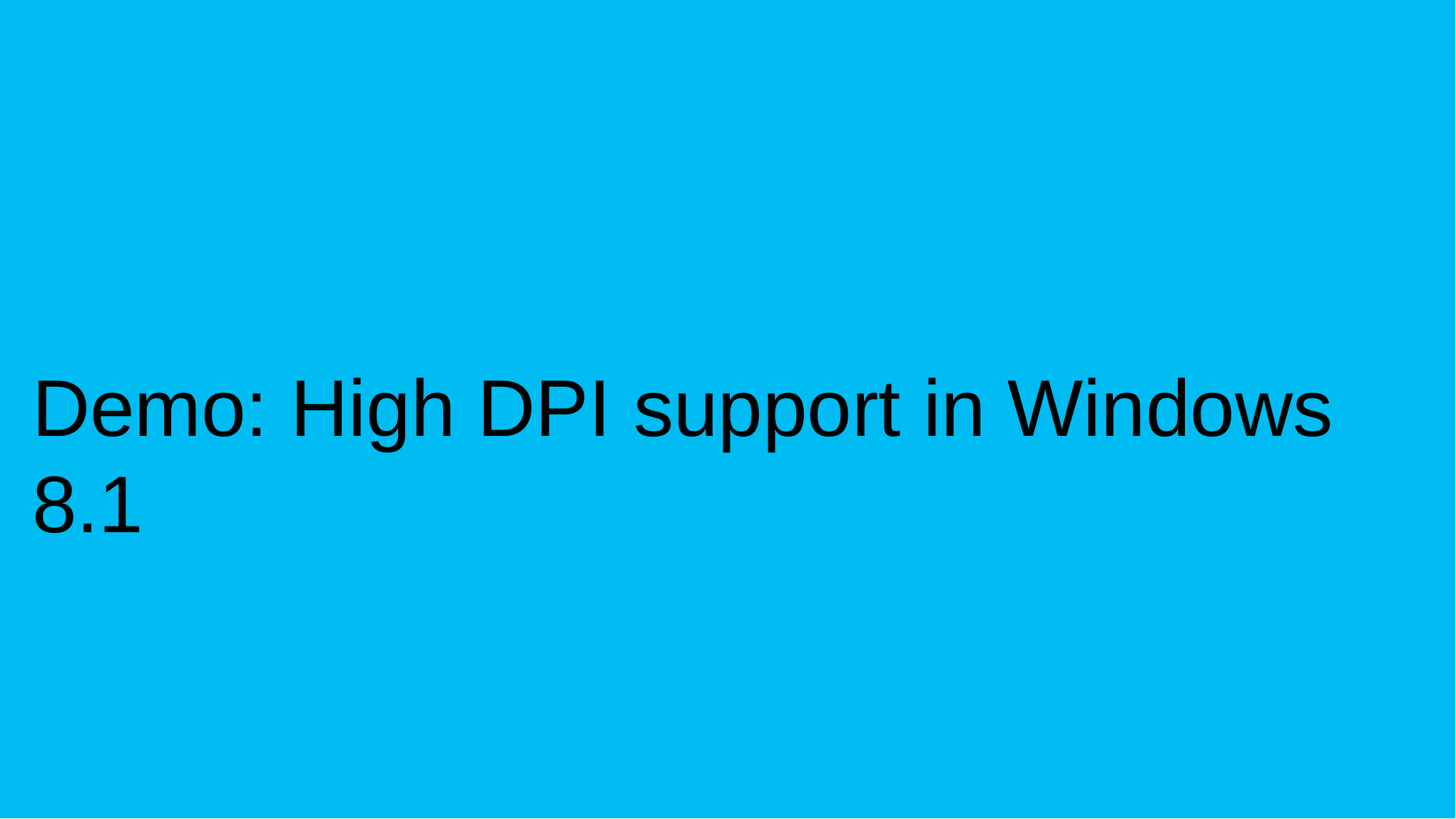

# Demo: High DPI support in Windows 8.1